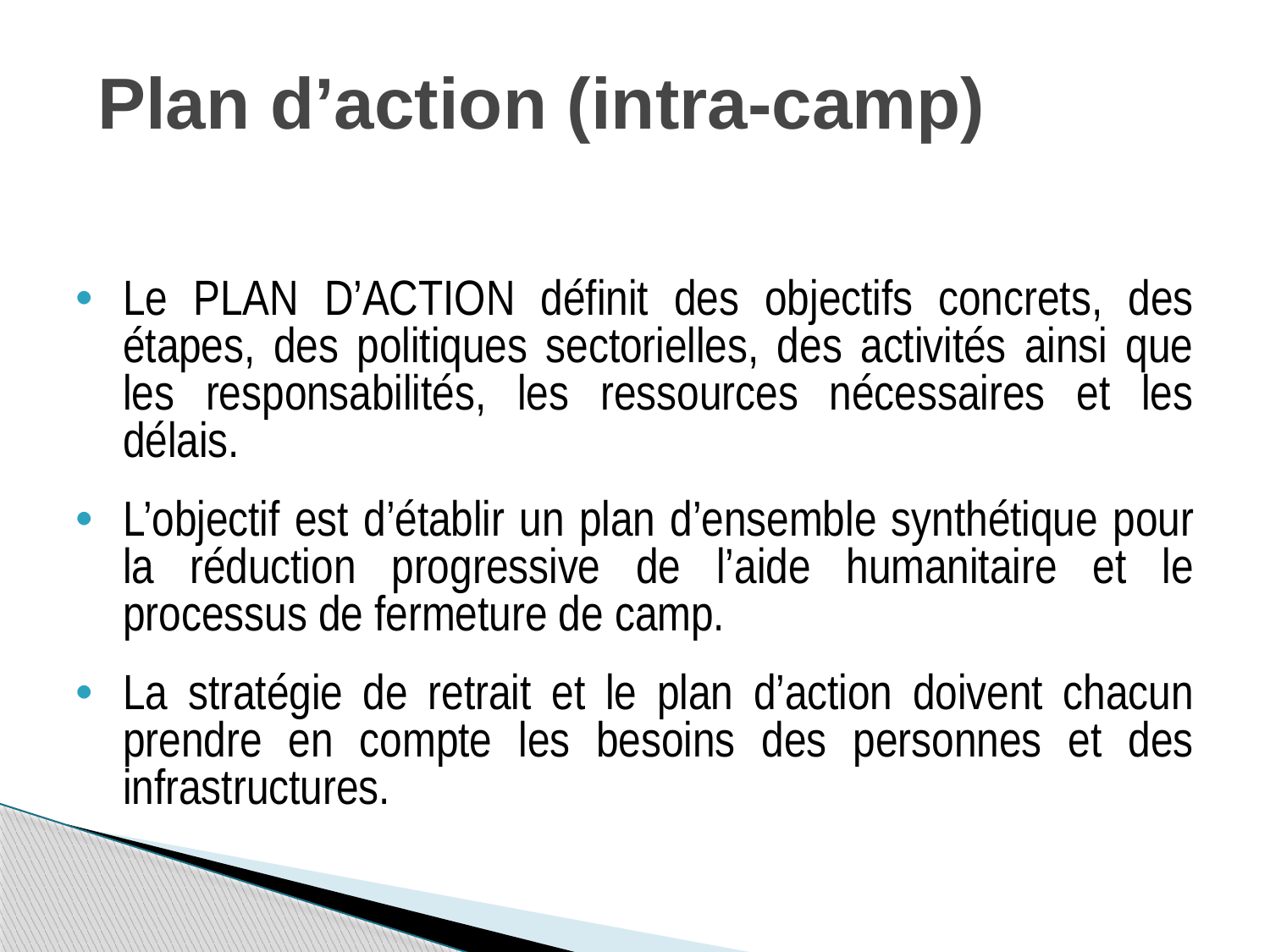

# Plan d’action (intra-camp)
Le PLAN D’ACTION définit des objectifs concrets, des étapes, des politiques sectorielles, des activités ainsi que les responsabilités, les ressources nécessaires et les délais.
L’objectif est d’établir un plan d’ensemble synthétique pour la réduction progressive de l’aide humanitaire et le processus de fermeture de camp.
La stratégie de retrait et le plan d’action doivent chacun prendre en compte les besoins des personnes et des infrastructures.